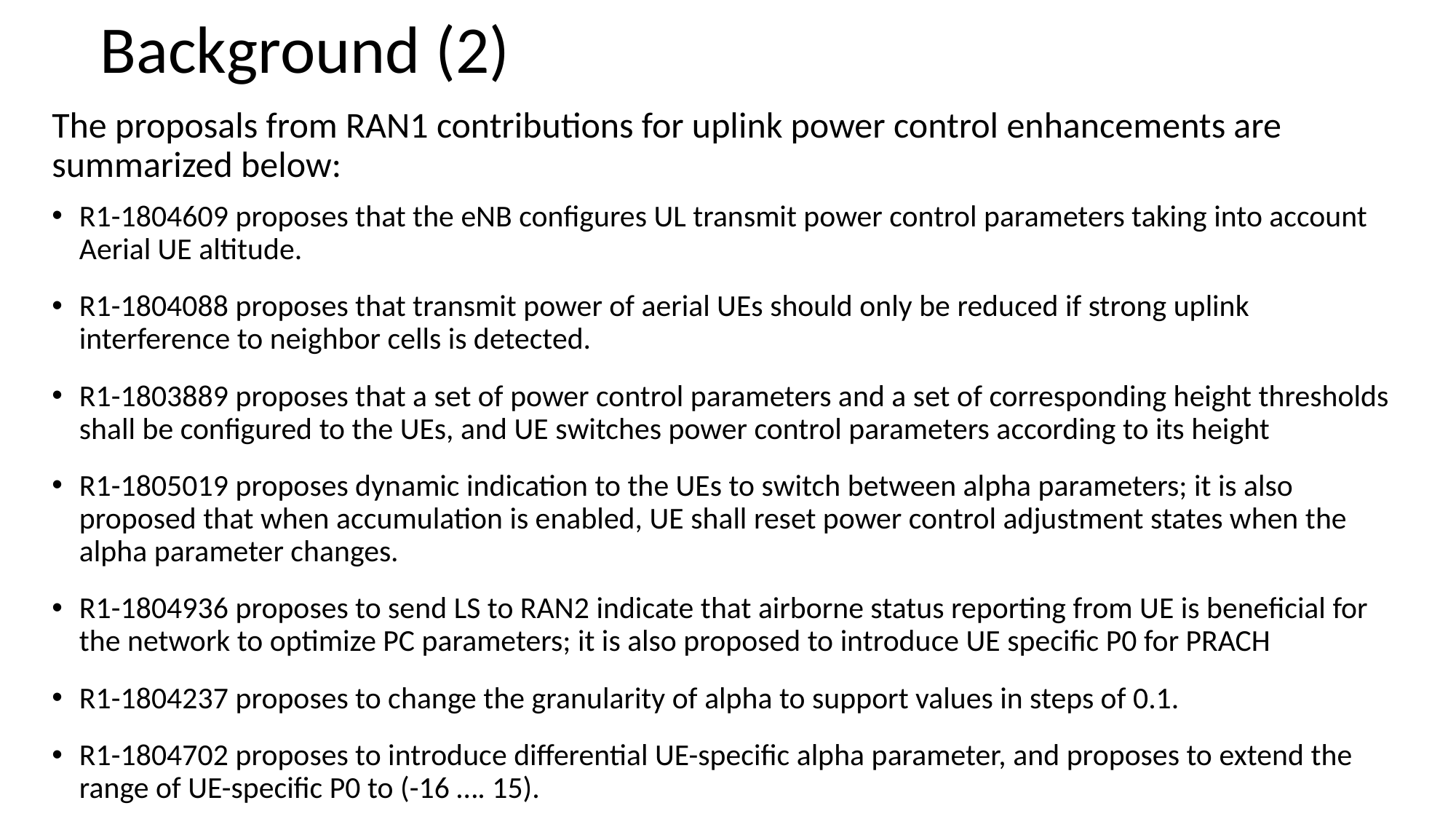

# Background (2)
The proposals from RAN1 contributions for uplink power control enhancements are summarized below:
R1-1804609 proposes that the eNB configures UL transmit power control parameters taking into account Aerial UE altitude.
R1-1804088 proposes that transmit power of aerial UEs should only be reduced if strong uplink interference to neighbor cells is detected.
R1-1803889 proposes that a set of power control parameters and a set of corresponding height thresholds shall be configured to the UEs, and UE switches power control parameters according to its height
R1-1805019 proposes dynamic indication to the UEs to switch between alpha parameters; it is also proposed that when accumulation is enabled, UE shall reset power control adjustment states when the alpha parameter changes.
R1-1804936 proposes to send LS to RAN2 indicate that airborne status reporting from UE is beneficial for the network to optimize PC parameters; it is also proposed to introduce UE specific P0 for PRACH
R1-1804237 proposes to change the granularity of alpha to support values in steps of 0.1.
R1-1804702 proposes to introduce differential UE-specific alpha parameter, and proposes to extend the range of UE-specific P0 to (-16 …. 15).